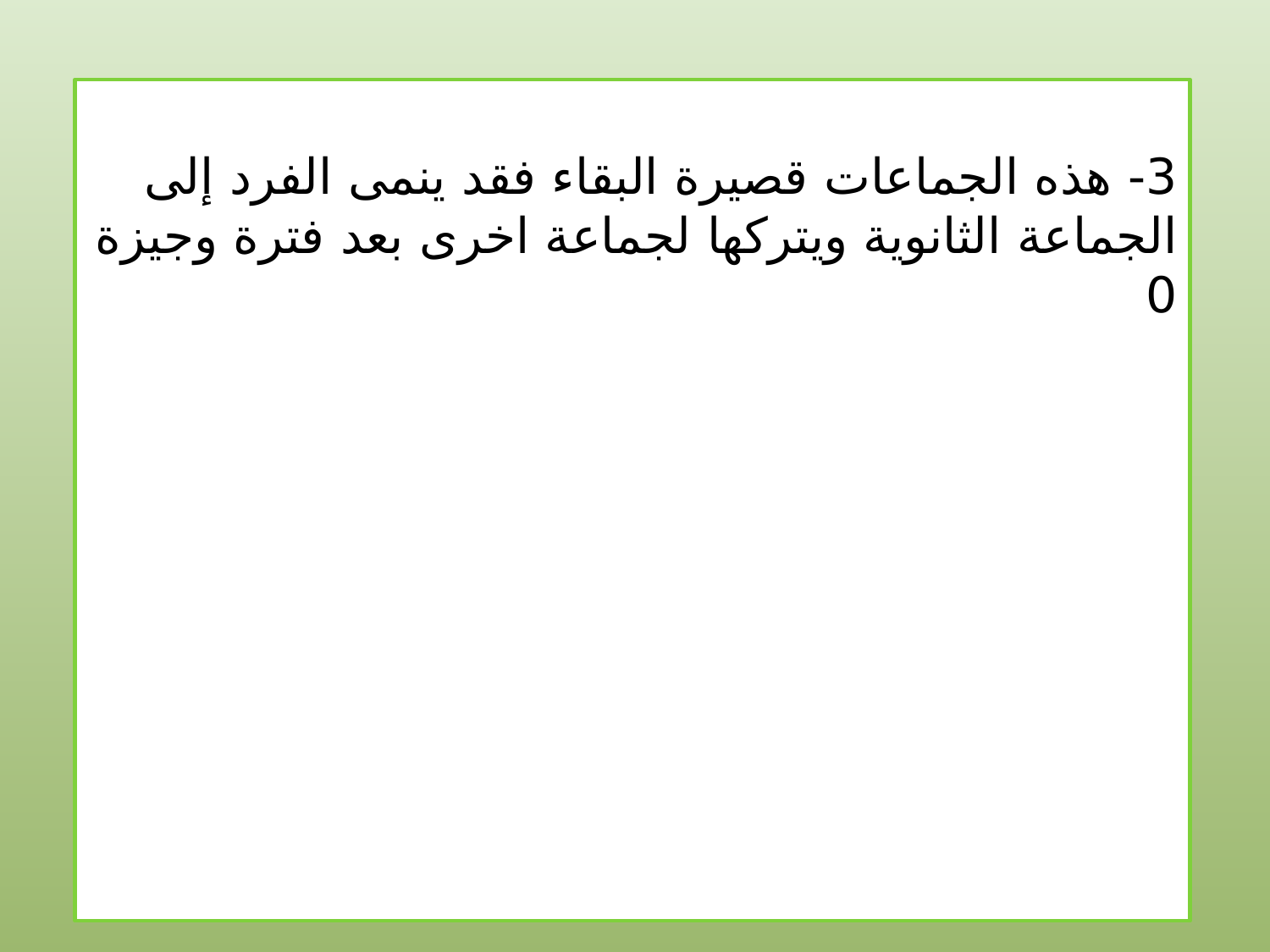

3- هذه الجماعات قصيرة البقاء فقد ينمى الفرد إلى الجماعة الثانوية ويتركها لجماعة اخرى بعد فترة وجيزة 0